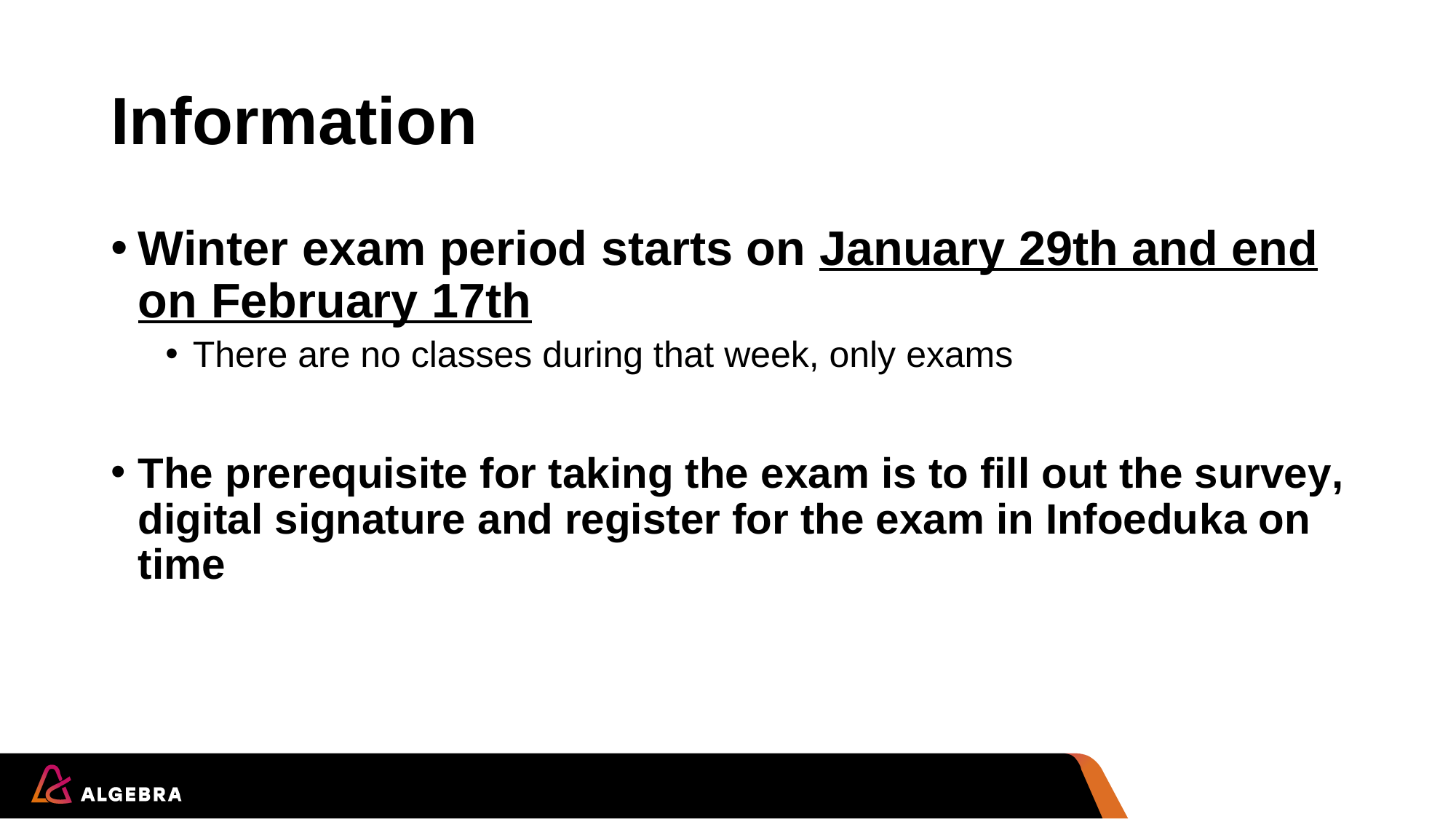

# Information
Winter exam period starts on January 29th and end on February 17th
There are no classes during that week, only exams

The prerequisite for taking the exam is to fill out the survey, digital signature and register for the exam in Infoeduka on time